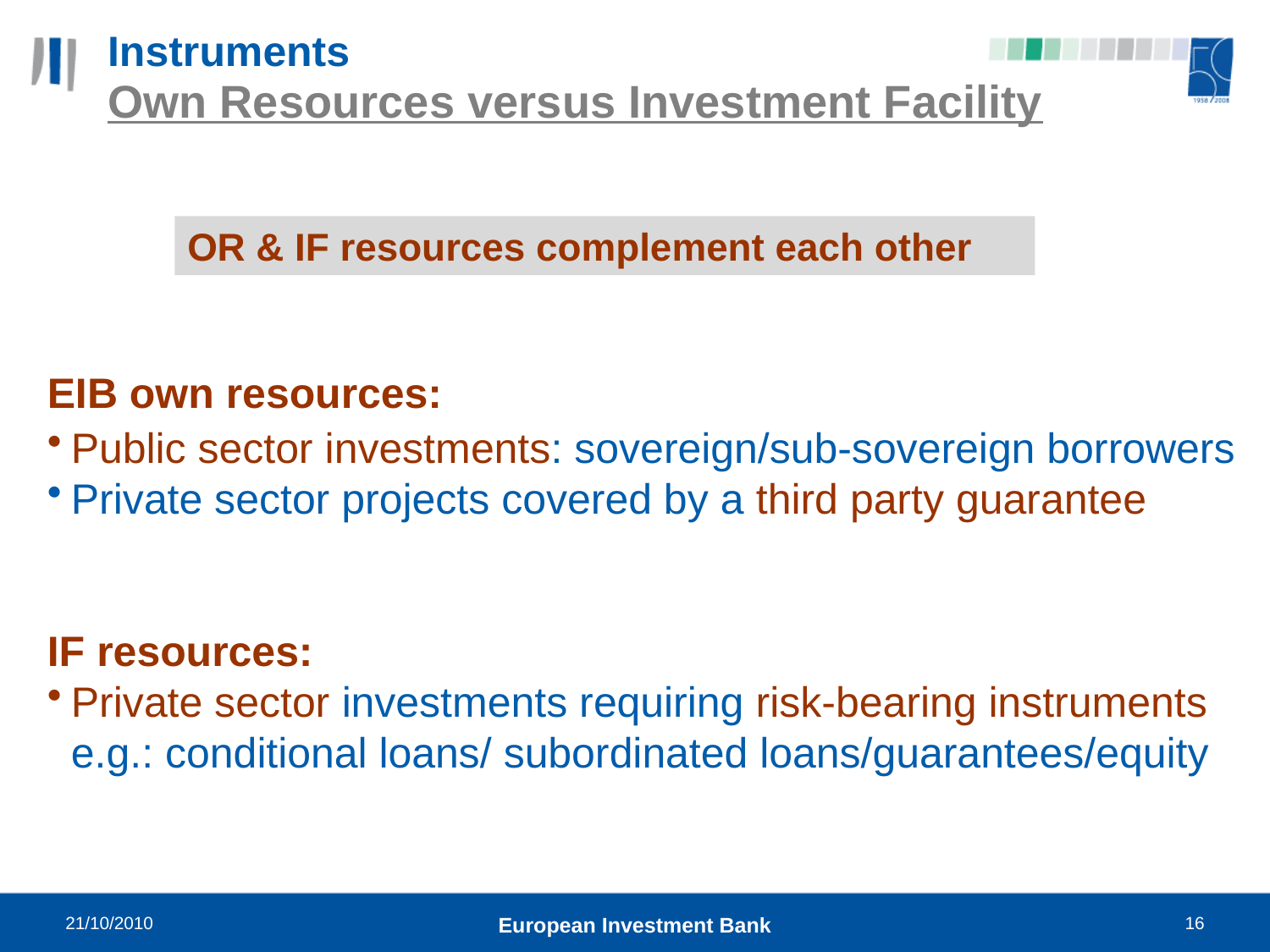

Instruments
# Own Resources versus Investment Facility

OR & IF resources complement each other

EIB own resources:
Public sector investments: sovereign/sub-sovereign borrowers
Private sector projects covered by a third party guarantee

IF resources:
Private sector investments requiring risk-bearing instruments
  e.g.: conditional loans/ subordinated loans/guarantees/equity
21/10/2010
European Investment Bank
16